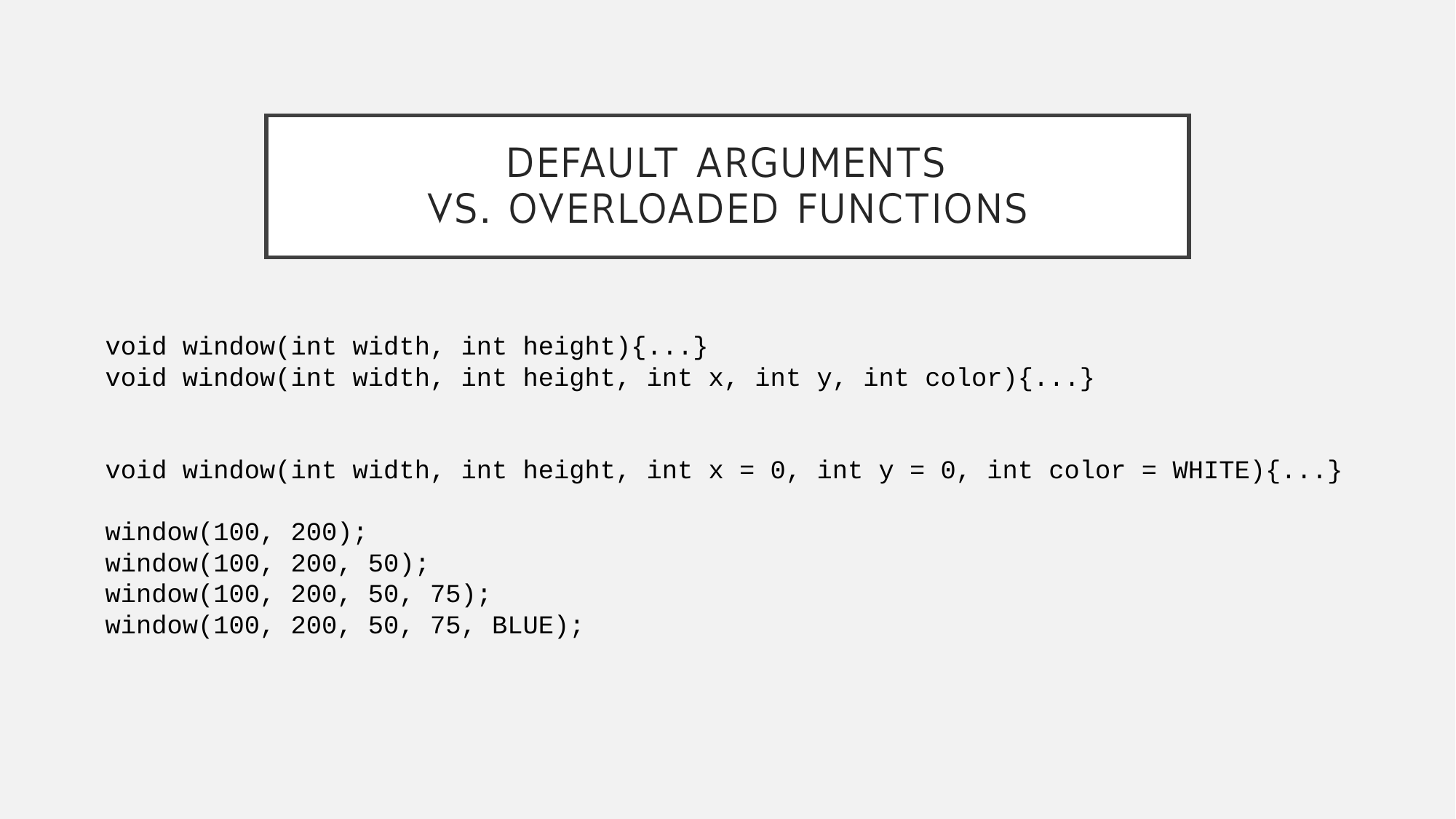

# Default Arguments vs. Overloaded Functions
void window(int width, int height){...}
void window(int width, int height, int x, int y, int color){...}

void window(int width, int height, int x = 0, int y = 0, int color = WHITE){...}

window(100, 200);
window(100, 200, 50);
window(100, 200, 50, 75);
window(100, 200, 50, 75, BLUE);